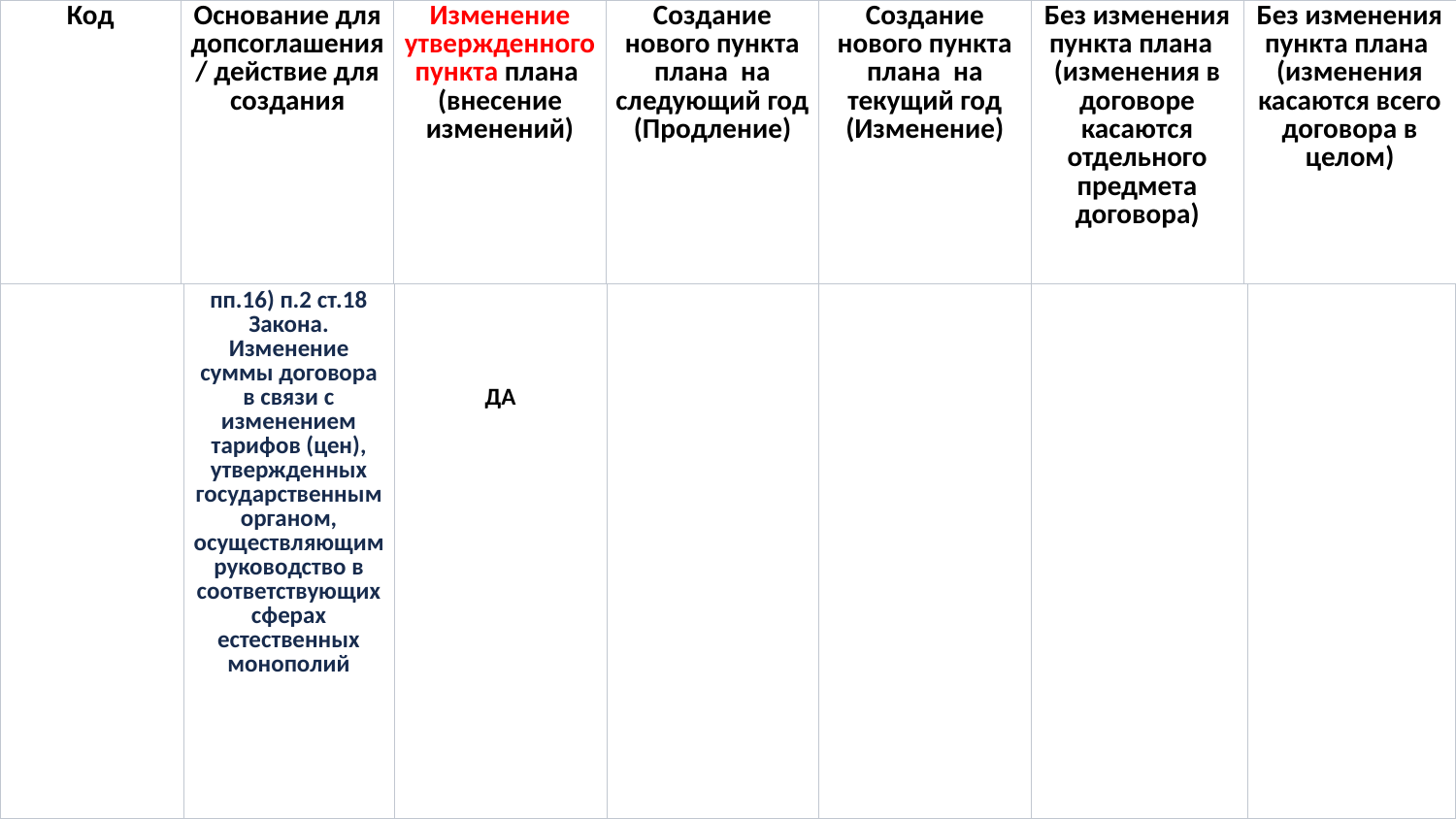

| Код | Основание для допсоглашения/ действие для создания | Изменение утвержденного пункта плана  (внесение изменений) | Создание нового пункта плана  на следующий год (Продление) | Создание нового пункта плана  на текущий год (Изменение) | Без изменения пункта плана  (изменения в договоре касаются отдельного предмета договора) | Без изменения пункта плана  (изменения касаются всего договора в целом) |
| --- | --- | --- | --- | --- | --- | --- |
|  | пп.16) п.2 ст.18 Закона. Изменение суммы договора в связи с изменением тарифов (цен), утвержденных государственным органом, осуществляющим руководство в соответствующих сферах естественных монополий | ДА |  |  |  |  |
| --- | --- | --- | --- | --- | --- | --- |
109